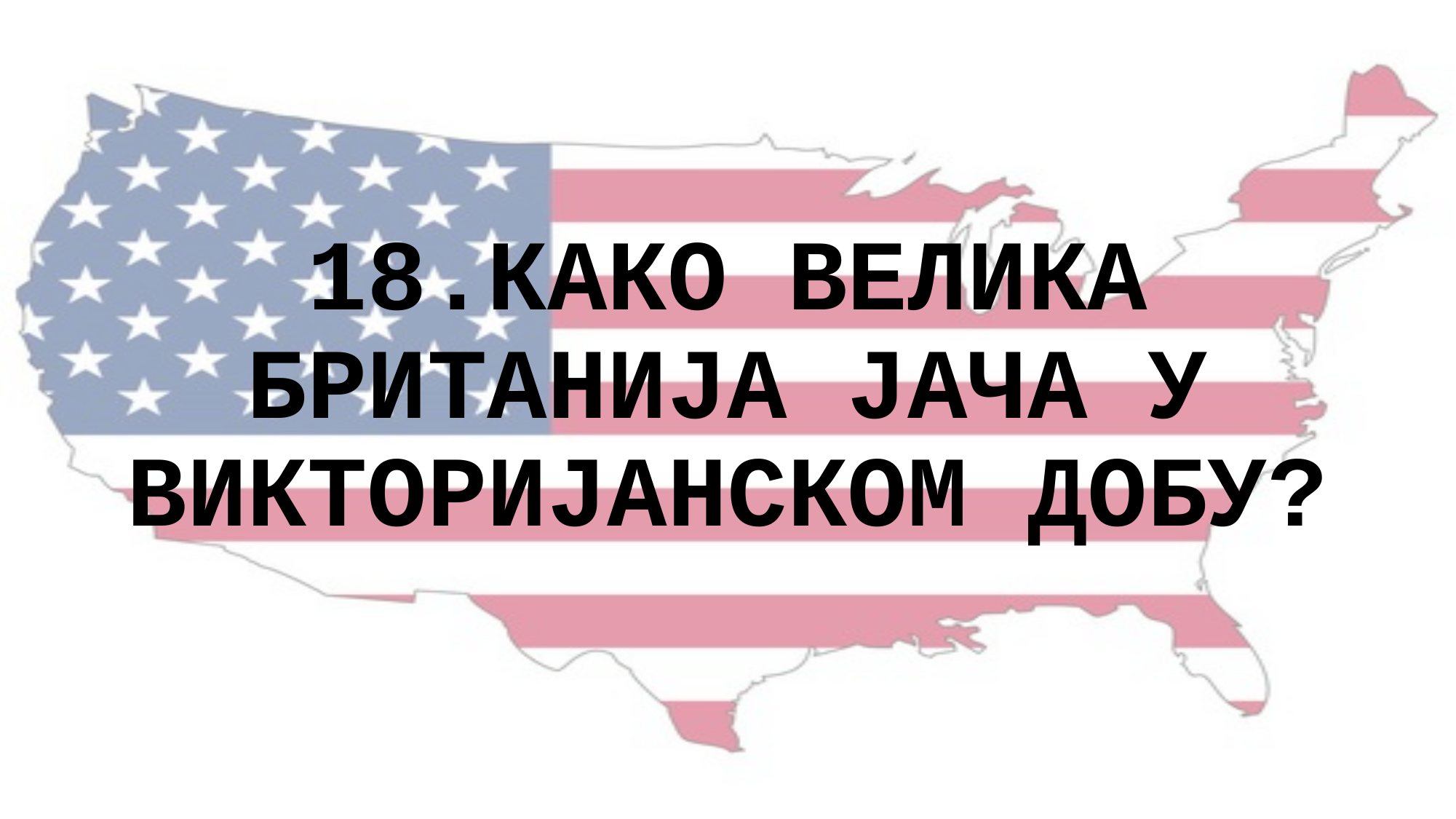

18.КАКО ВЕЛИКА БРИТАНИЈА ЈАЧА У ВИКТОРИЈАНСКОМ ДОБУ?